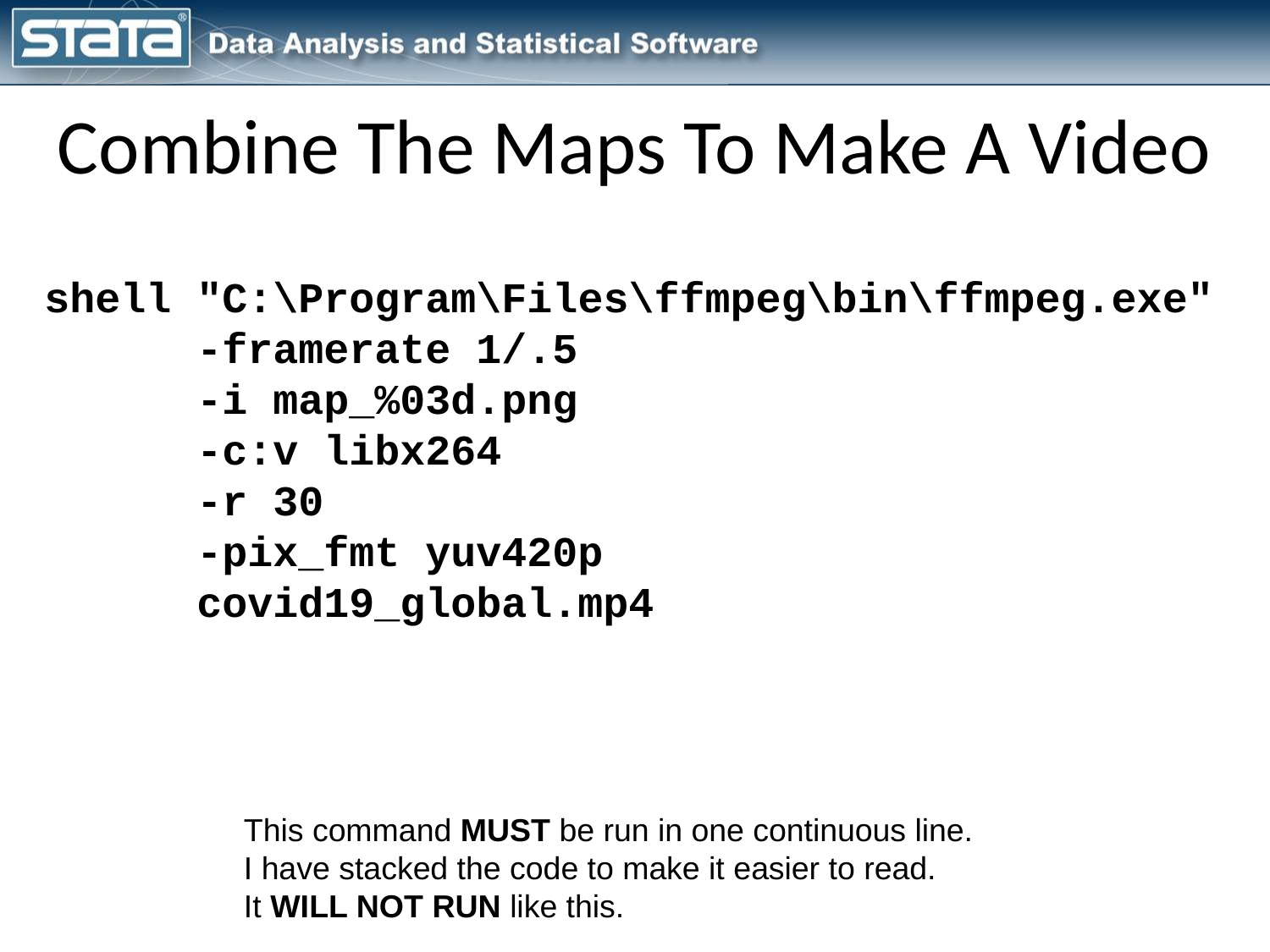

# Combine The Maps To Make A Video
shell "C:\Program\Files\ffmpeg\bin\ffmpeg.exe"
      -framerate 1/.5
      -i map_%03d.png
      -c:v libx264
      -r 30
      -pix_fmt yuv420p
      covid19_global.mp4
This command MUST be run in one continuous line.
I have stacked the code to make it easier to read.
It WILL NOT RUN like this.